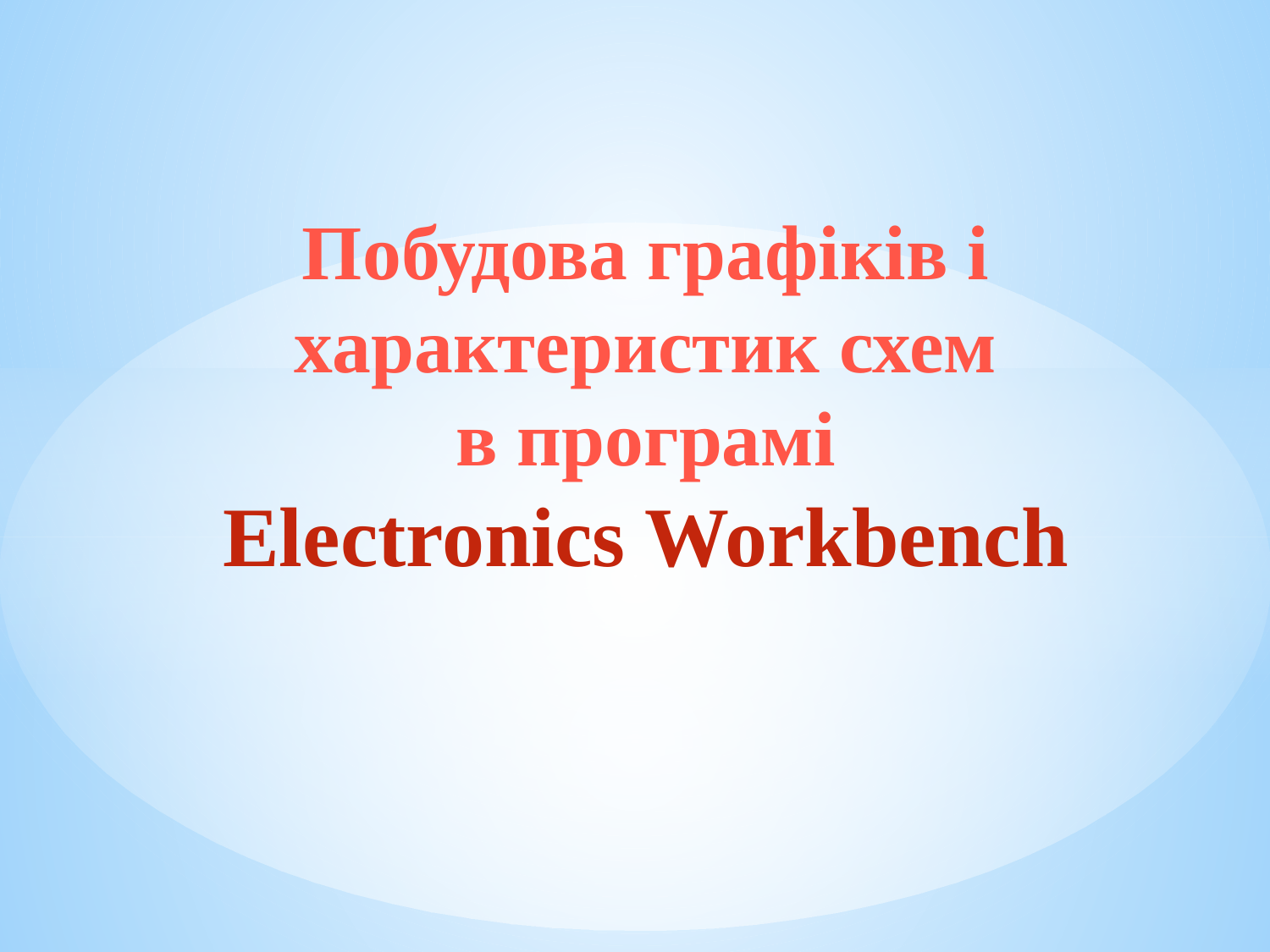

# Побудова графіків і характеристик схем в програмі Electronics Workbench